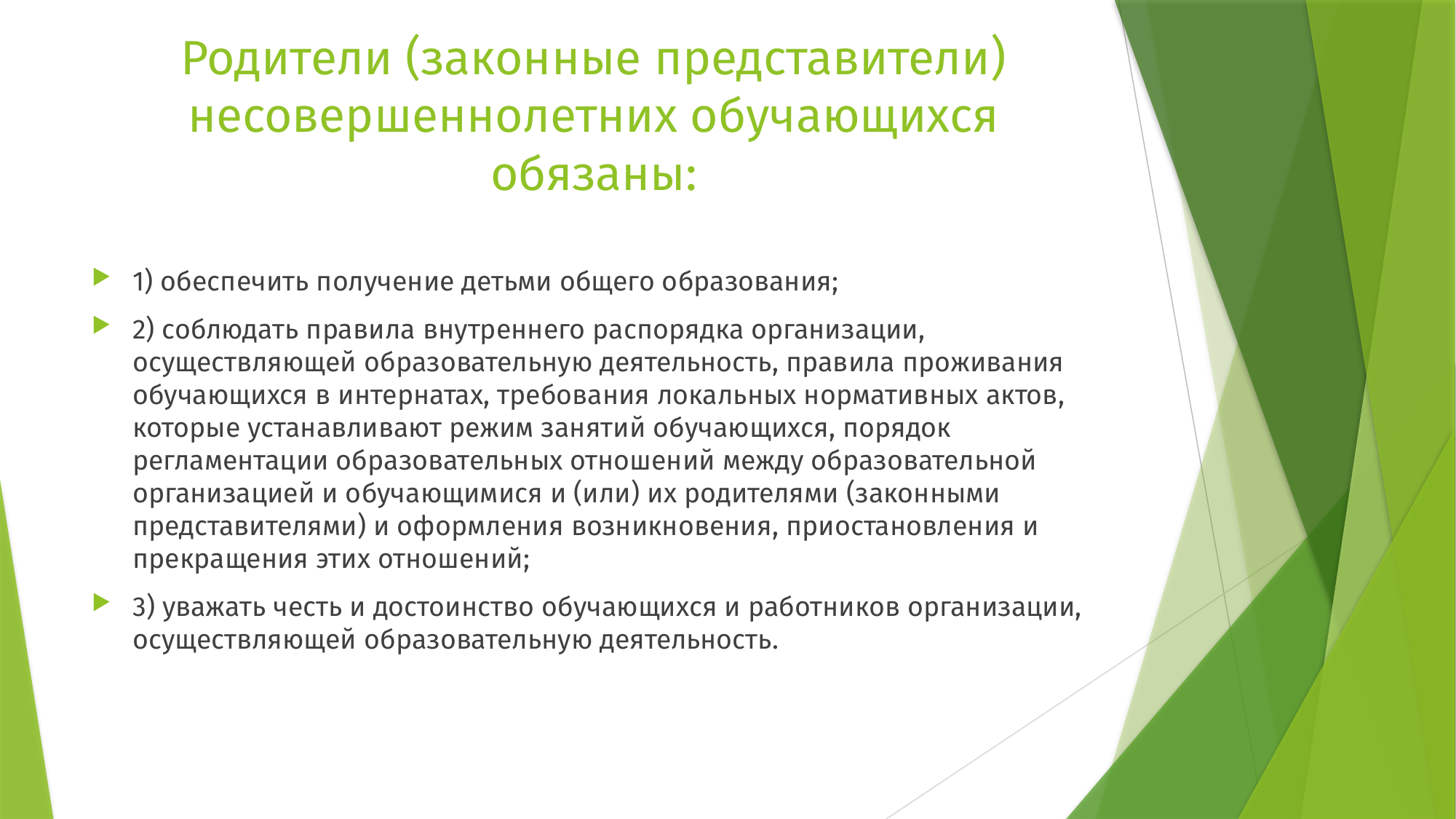

# Родители (законные представители) несовершеннолетних обучающихся обязаны:
1) обеспечить получение детьми общего образования;
2) соблюдать правила внутреннего распорядка организации, осуществляющей образовательную деятельность, правила проживания обучающихся в интернатах, требования локальных нормативных актов, которые устанавливают режим занятий обучающихся, порядок регламентации образовательных отношений между образовательной организацией и обучающимися и (или) их родителями (законными представителями) и оформления возникновения, приостановления и прекращения этих отношений;
3) уважать честь и достоинство обучающихся и работников организации, осуществляющей образовательную деятельность.